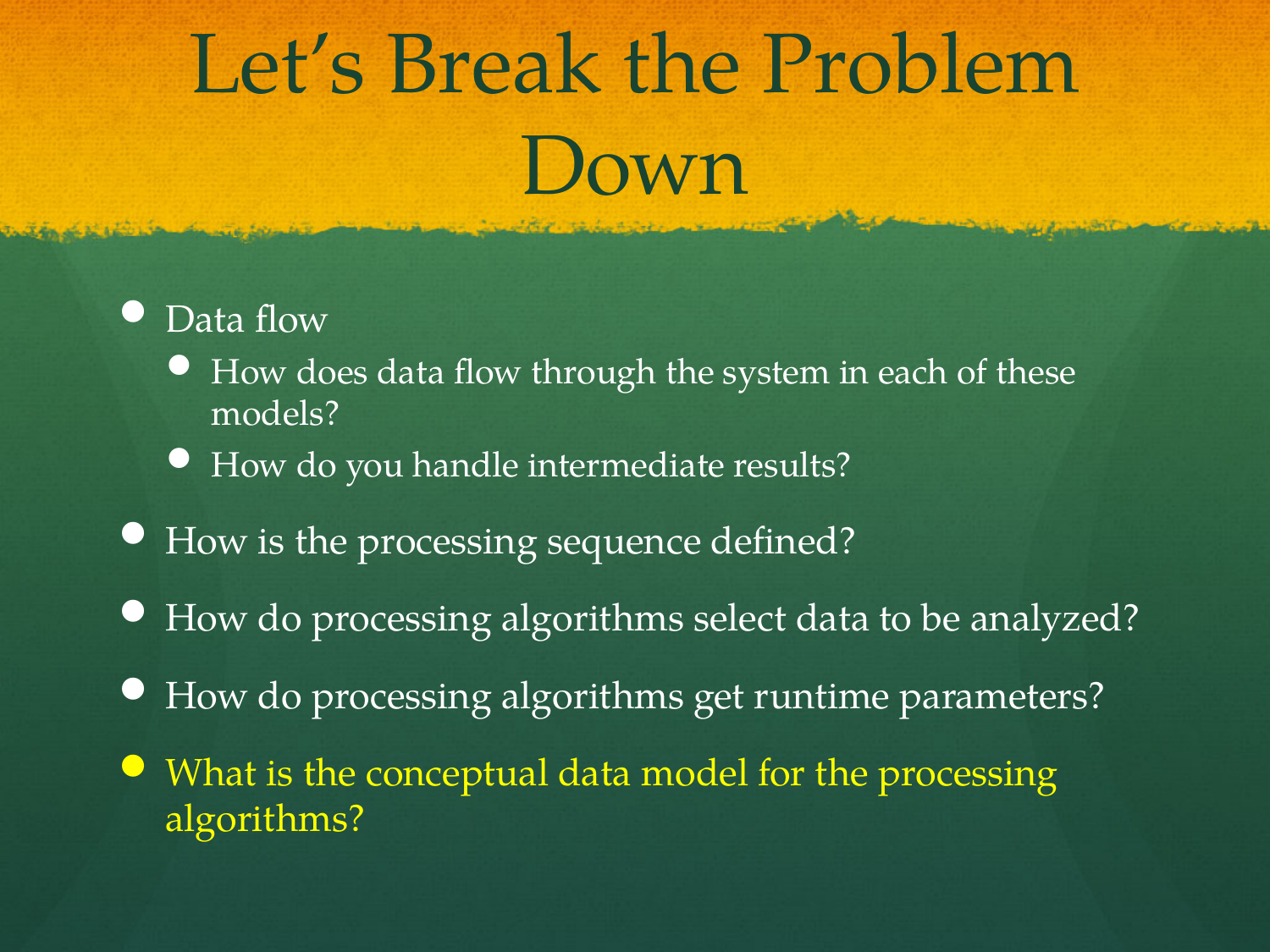

# Let’s Break the Problem Down
Data flow
How does data flow through the system in each of these models?
How do you handle intermediate results?
How is the processing sequence defined?
How do processing algorithms select data to be analyzed?
How do processing algorithms get runtime parameters?
What is the conceptual data model for the processing algorithms?